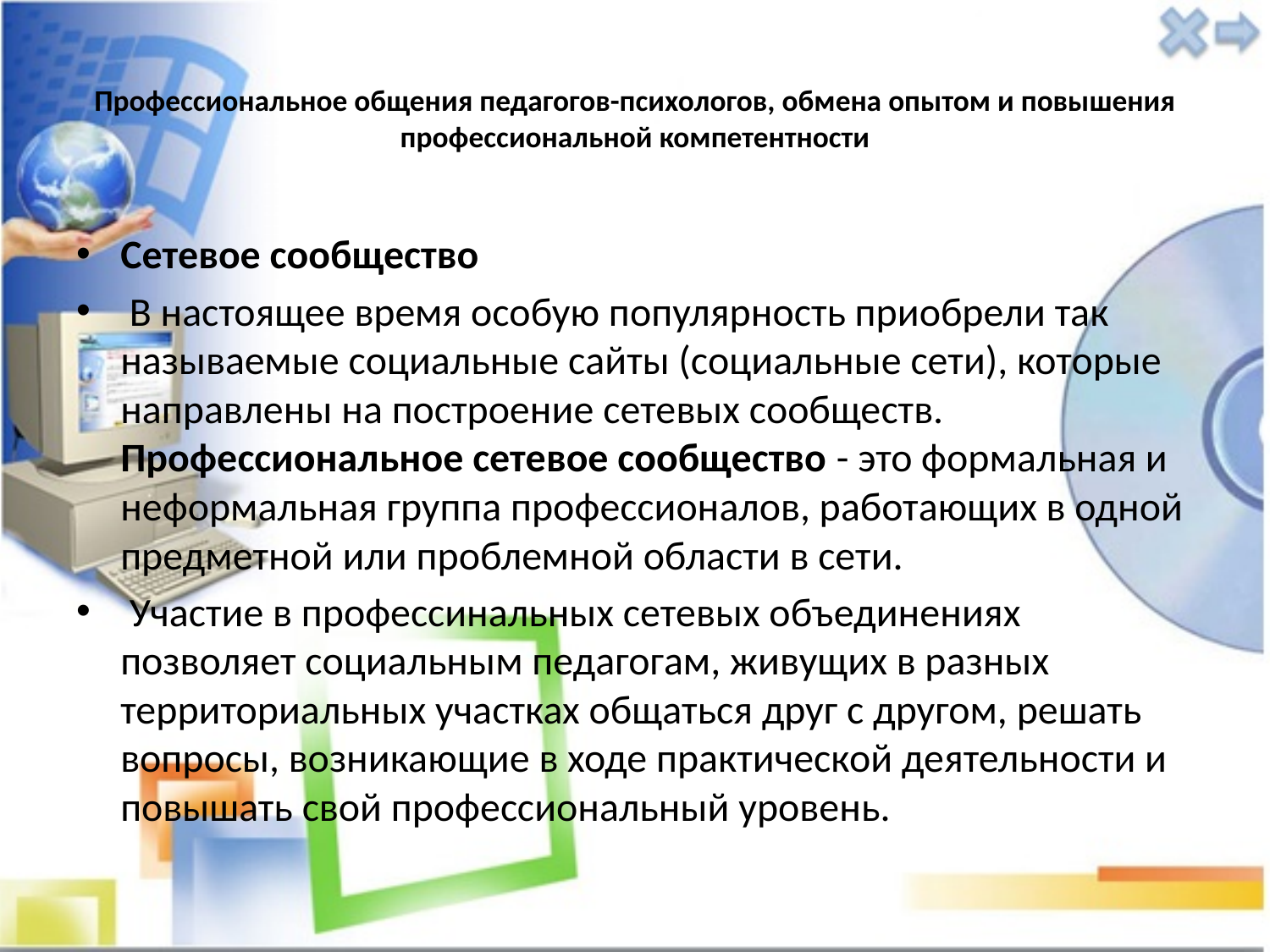

# Профессиональное общения педагогов-психологов, обмена опытом и повышения профессиональной компетентности
Сетевое сообщество
 В настоящее время особую популярность приобрели так называемые социальные сайты (социальные сети), которые направлены на построение сетевых сообществ. Профессиональное сетевое сообщество - это формальная и неформальная группа профессионалов, работающих в одной предметной или проблемной области в сети.
 Участие в профессинальных сетевых объединениях позволяет социальным педагогам, живущих в разных территориальных участках общаться друг с другом, решать вопросы, возникающие в ходе практической деятельности и повышать свой профессиональный уровень.